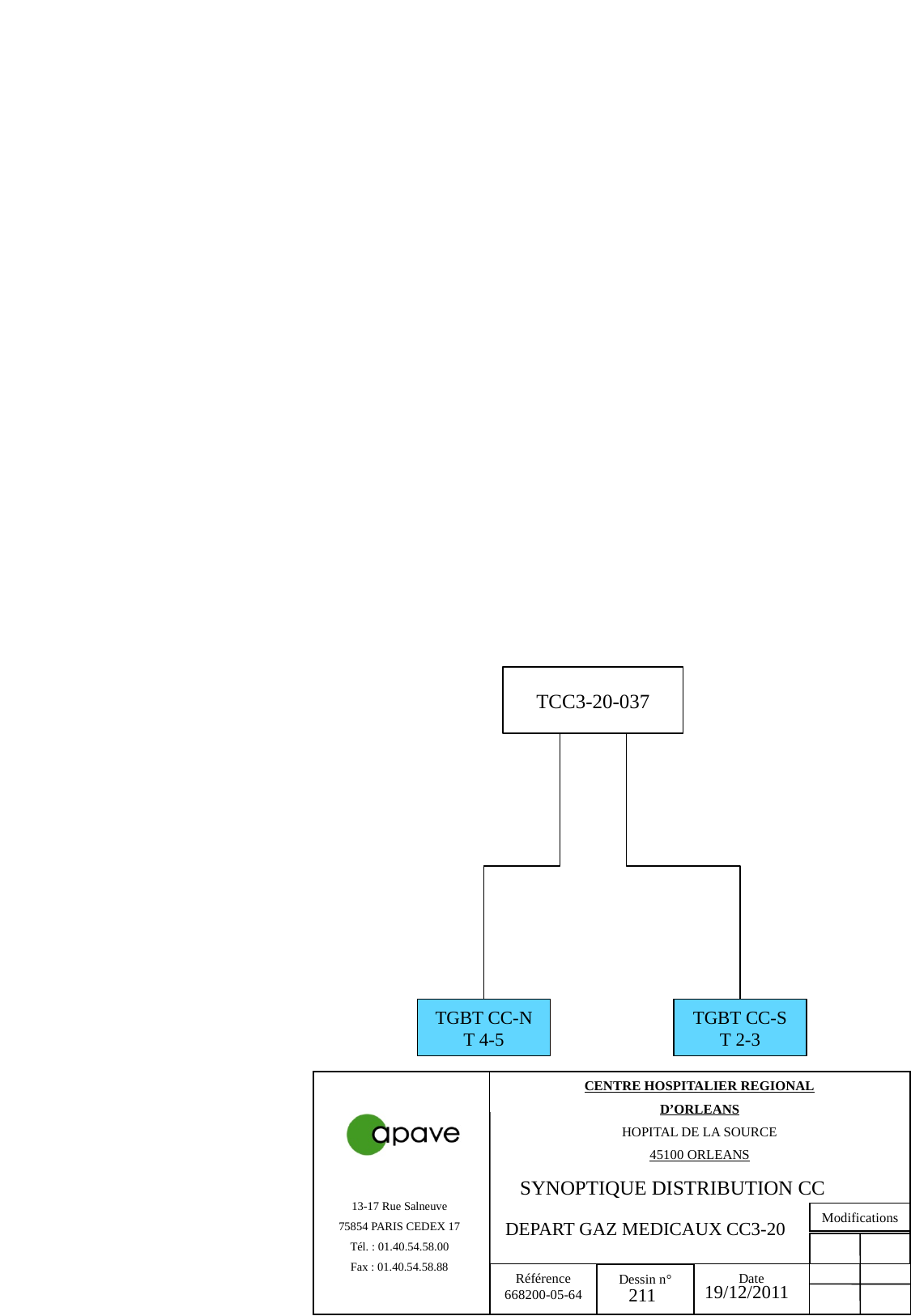

TCC3-20-037
TGBT CC-N
T 4-5
TGBT CC-S
T 2-3
SYNOPTIQUE DISTRIBUTION CC
DEPART GAZ MEDICAUX CC3-20
19/12/2011
211